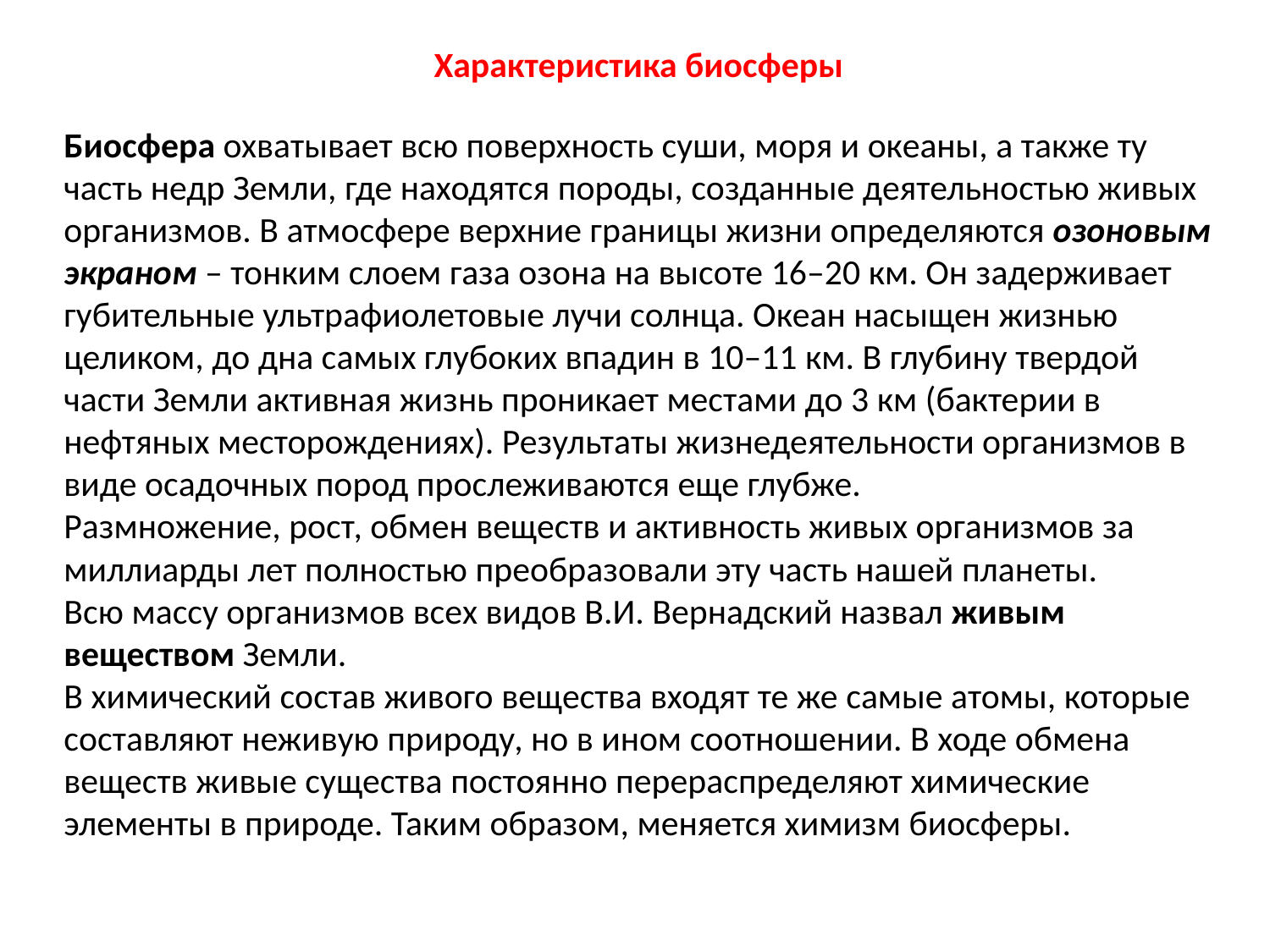

Характеристика биосферы

Биосфера охватывает всю поверхность суши, моря и океаны, а также ту часть недр Земли, где находятся породы, созданные деятельностью живых организмов. В атмосфере верхние границы жизни определяются озоновым экраном – тонким слоем газа озона на высоте 16–20 км. Он задерживает губительные ультрафиолетовые лучи солнца. Океан насыщен жизнью целиком, до дна самых глубоких впадин в 10–11 км. В глубину твердой части Земли активная жизнь проникает местами до 3 км (бактерии в нефтяных месторождениях). Результаты жизнедеятельности организмов в виде осадочных пород прослеживаются еще глубже.
Размножение, рост, обмен веществ и активность живых организмов за миллиарды лет полностью преобразовали эту часть нашей планеты.
Всю массу организмов всех видов В.И. Вернадский назвал живым веществом Земли.
В химический состав живого вещества входят те же самые атомы, которые составляют неживую природу, но в ином соотношении. В ходе обмена веществ живые существа постоянно перераспределяют химические элементы в природе. Таким образом, меняется химизм биосферы.